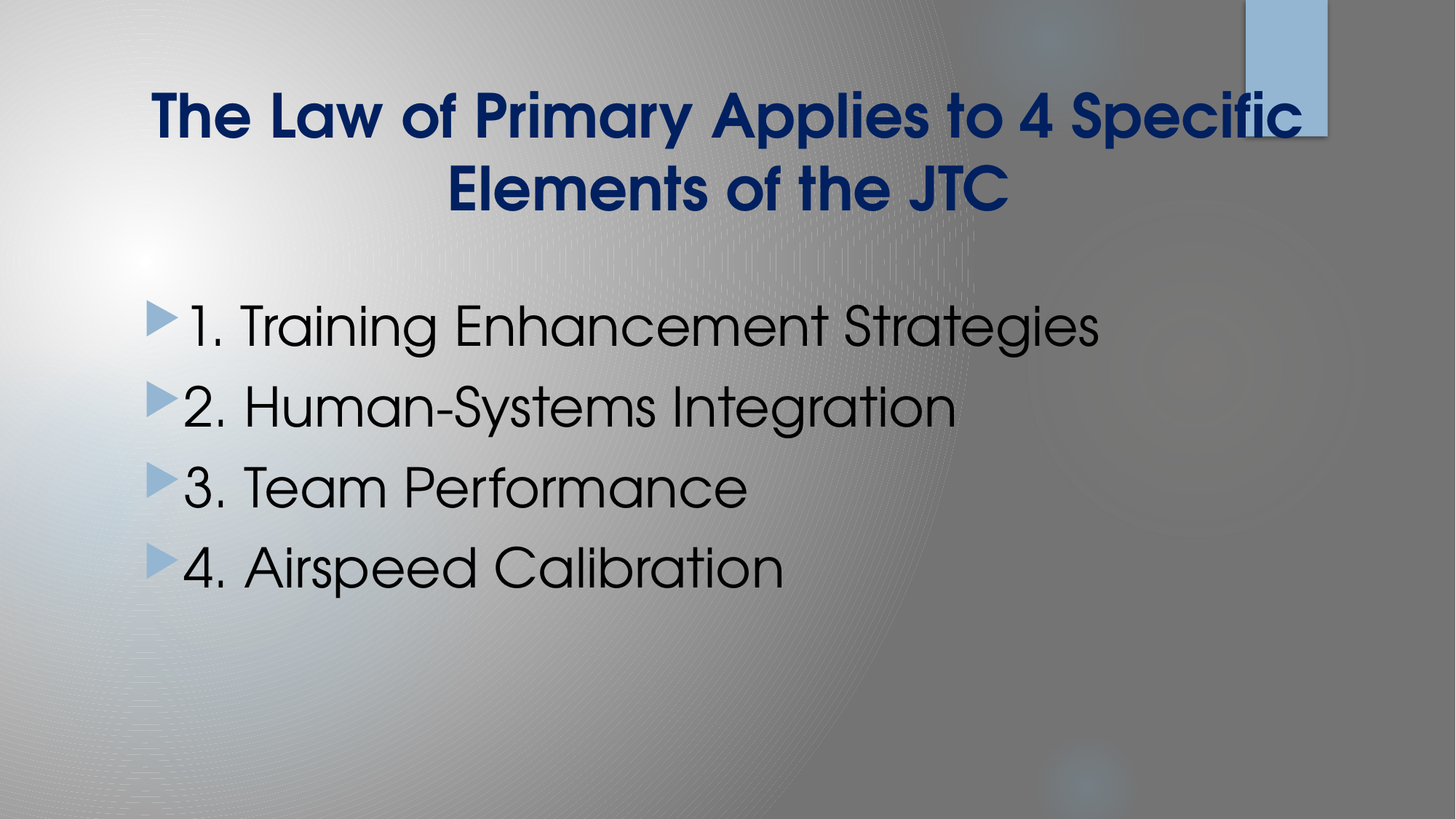

# The Law of Primary Applies to 4 Specific Elements of the JTC
1. Training Enhancement Strategies
2. Human-Systems Integration
3. Team Performance
4. Airspeed Calibration